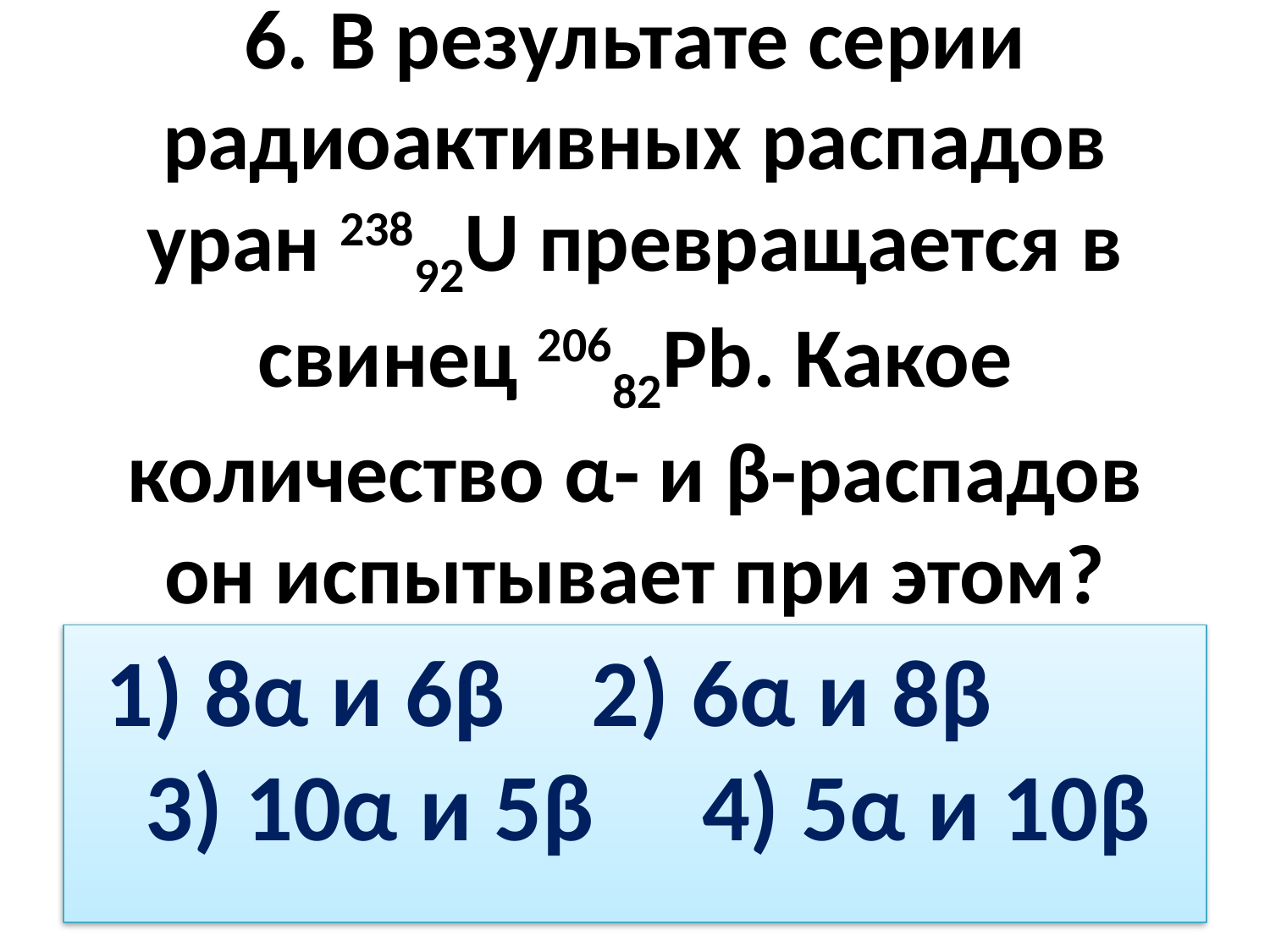

# 6. В результате серии радиоактивных распадов уран 23892U превращается в свинец 20682Pb. Какое количество α- и β-распадов он испытывает при этом?
1) 8α и 6β    2) 6α и 8β         3) 10α и 5β     4) 5α и 10β